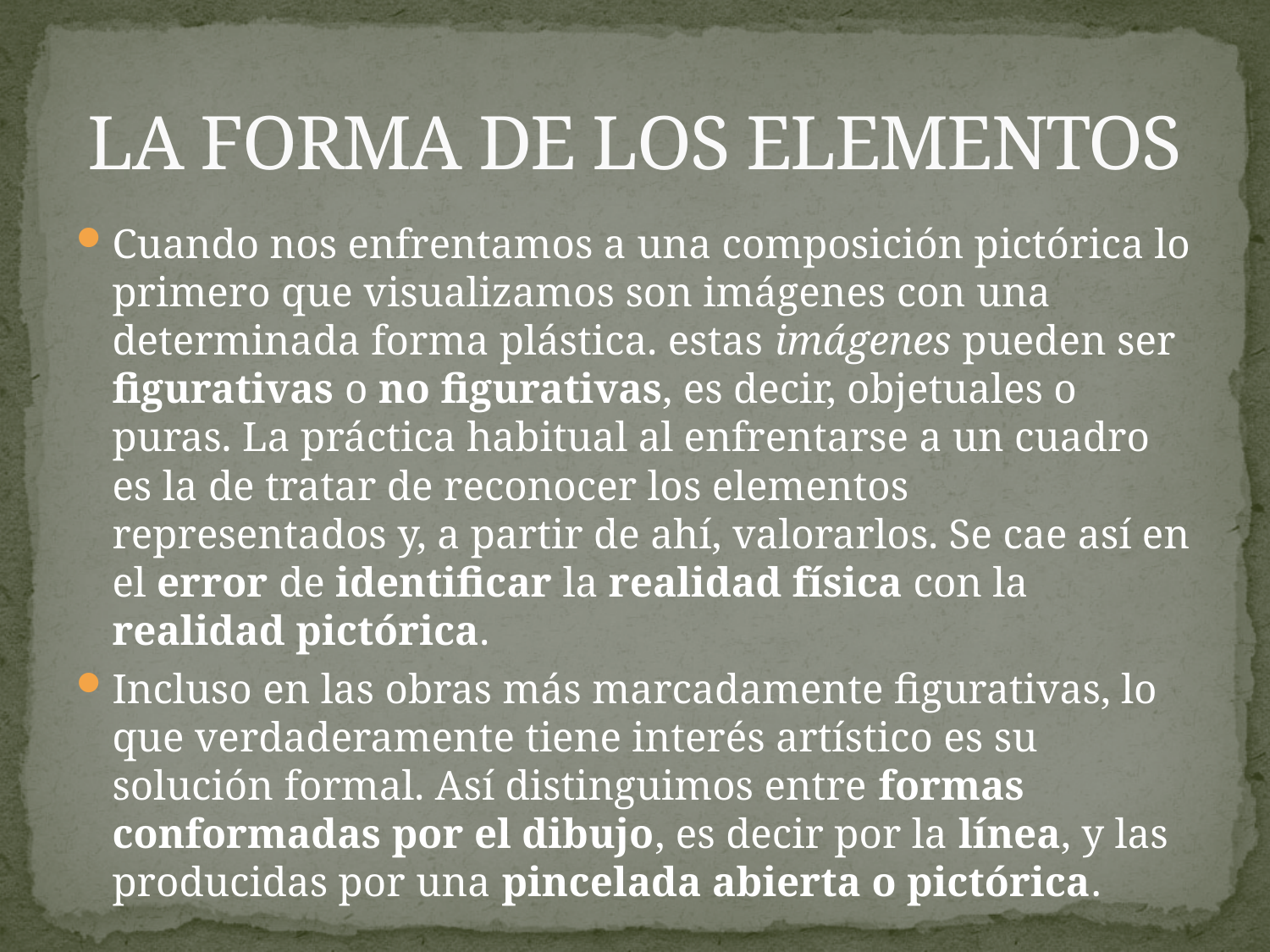

# LA FORMA DE LOS ELEMENTOS
Cuando nos enfrentamos a una composición pictórica lo primero que visualizamos son imágenes con una determinada forma plástica. estas imágenes pueden ser figurativas o no figurativas, es decir, objetuales o puras. La práctica habitual al enfrentarse a un cuadro es la de tratar de reconocer los elementos representados y, a partir de ahí, valorarlos. Se cae así en el error de identificar la realidad física con la realidad pictórica.
Incluso en las obras más marcadamente figurativas, lo que verdaderamente tiene interés artístico es su solución formal. Así distinguimos entre formas conformadas por el dibujo, es decir por la línea, y las producidas por una pincelada abierta o pictórica.